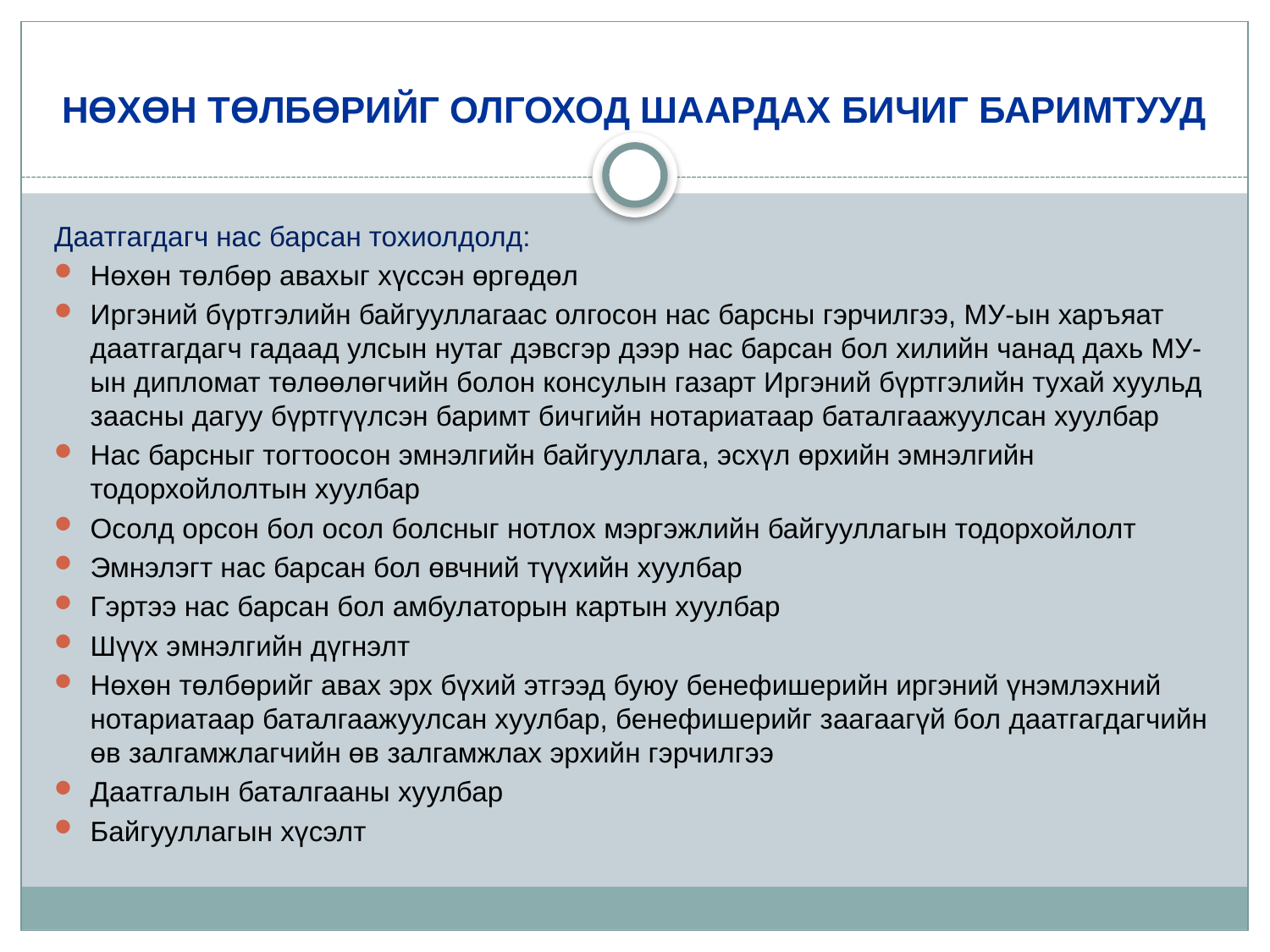

# НӨХӨН ТӨЛБӨРИЙГ ОЛГОХОД ШААРДАХ БИЧИГ БАРИМТУУД
Даатгагдагч нас барсан тохиолдолд:
Нөхөн төлбөр авахыг хүссэн өргөдөл
Иргэний бүртгэлийн байгууллагаас олгосон нас барсны гэрчилгээ, МУ-ын харъяат даатгагдагч гадаад улсын нутаг дэвсгэр дээр нас барсан бол хилийн чанад дахь МУ-ын дипломат төлөөлөгчийн болон консулын газарт Иргэний бүртгэлийн тухай хуульд заасны дагуу бүртгүүлсэн баримт бичгийн нотариатаар баталгаажуулсан хуулбар
Нас барсныг тогтоосон эмнэлгийн байгууллага, эсхүл өрхийн эмнэлгийн тодорхойлолтын хуулбар
Осолд орсон бол осол болсныг нотлох мэргэжлийн байгууллагын тодорхойлолт
Эмнэлэгт нас барсан бол өвчний түүхийн хуулбар
Гэртээ нас барсан бол амбулаторын картын хуулбар
Шүүх эмнэлгийн дүгнэлт
Нөхөн төлбөрийг авах эрх бүхий этгээд буюу бенефишерийн иргэний үнэмлэхний нотариатаар баталгаажуулсан хуулбар, бенефишерийг заагаагүй бол даатгагдагчийн өв залгамжлагчийн өв залгамжлах эрхийн гэрчилгээ
Даатгалын баталгааны хуулбар
Байгууллагын хүсэлт